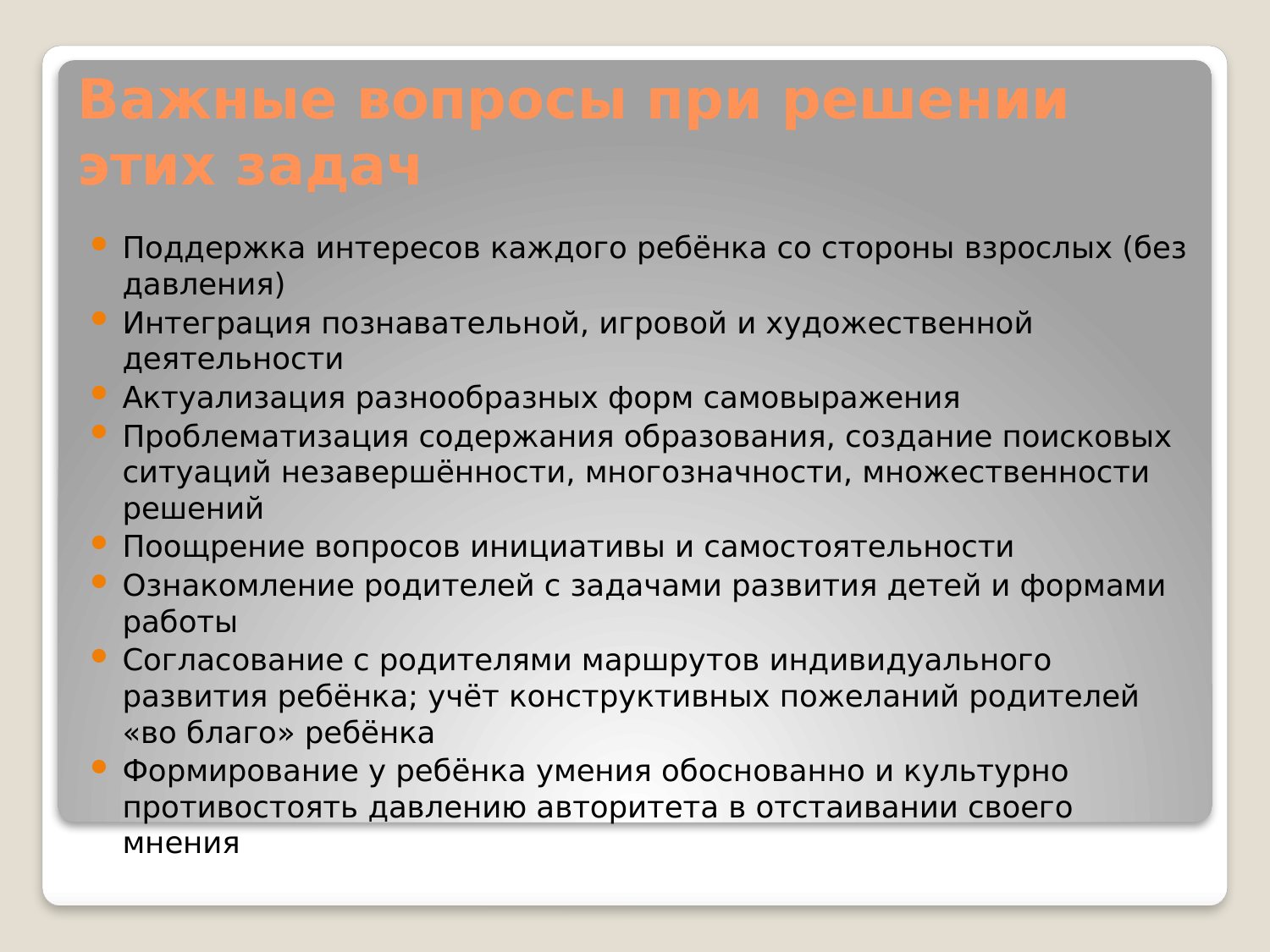

# Важные вопросы при решении этих задач
Поддержка интересов каждого ребёнка со стороны взрослых (без давления)
Интеграция познавательной, игровой и художественной деятельности
Актуализация разнообразных форм самовыражения
Проблематизация содержания образования, создание поисковых ситуаций незавершённости, многозначности, множественности решений
Поощрение вопросов инициативы и самостоятельности
Ознакомление родителей с задачами развития детей и формами работы
Согласование с родителями маршрутов индивидуального развития ребёнка; учёт конструктивных пожеланий родителей «во благо» ребёнка
Формирование у ребёнка умения обоснованно и культурно противостоять давлению авторитета в отстаивании своего мнения